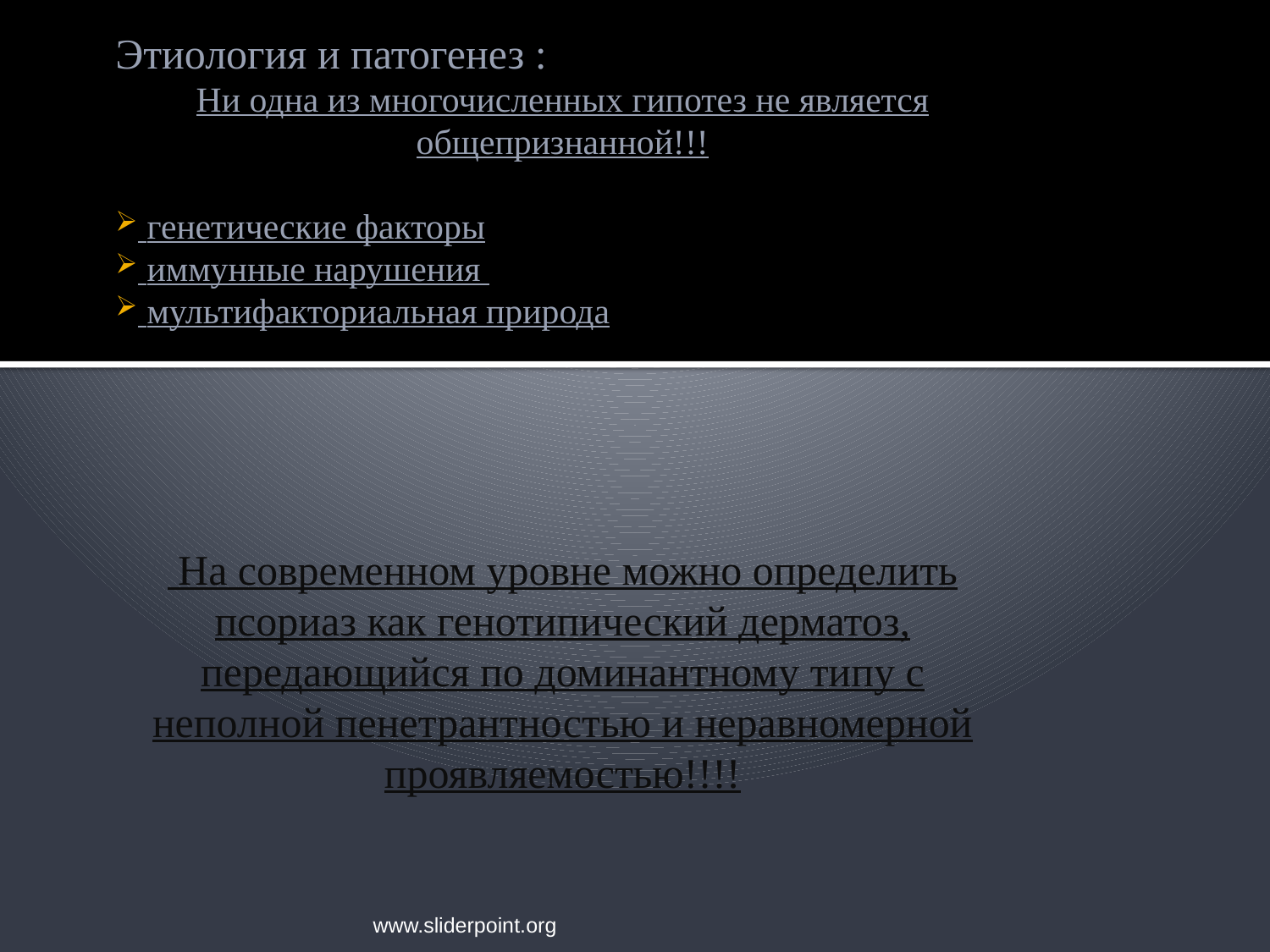

Этиология и патогенез :
Ни одна из многочисленных гипотез не является общепризнанной!!!

 генетические факторы
 иммунные нарушения
 мультифакториальная природа

 На современном уровне можно определить псориаз как генотипический дерматоз, передающийся по доминантному типу с неполной пенетрантностью и неравномерной проявляемостью!!!!
www.sliderpoint.org